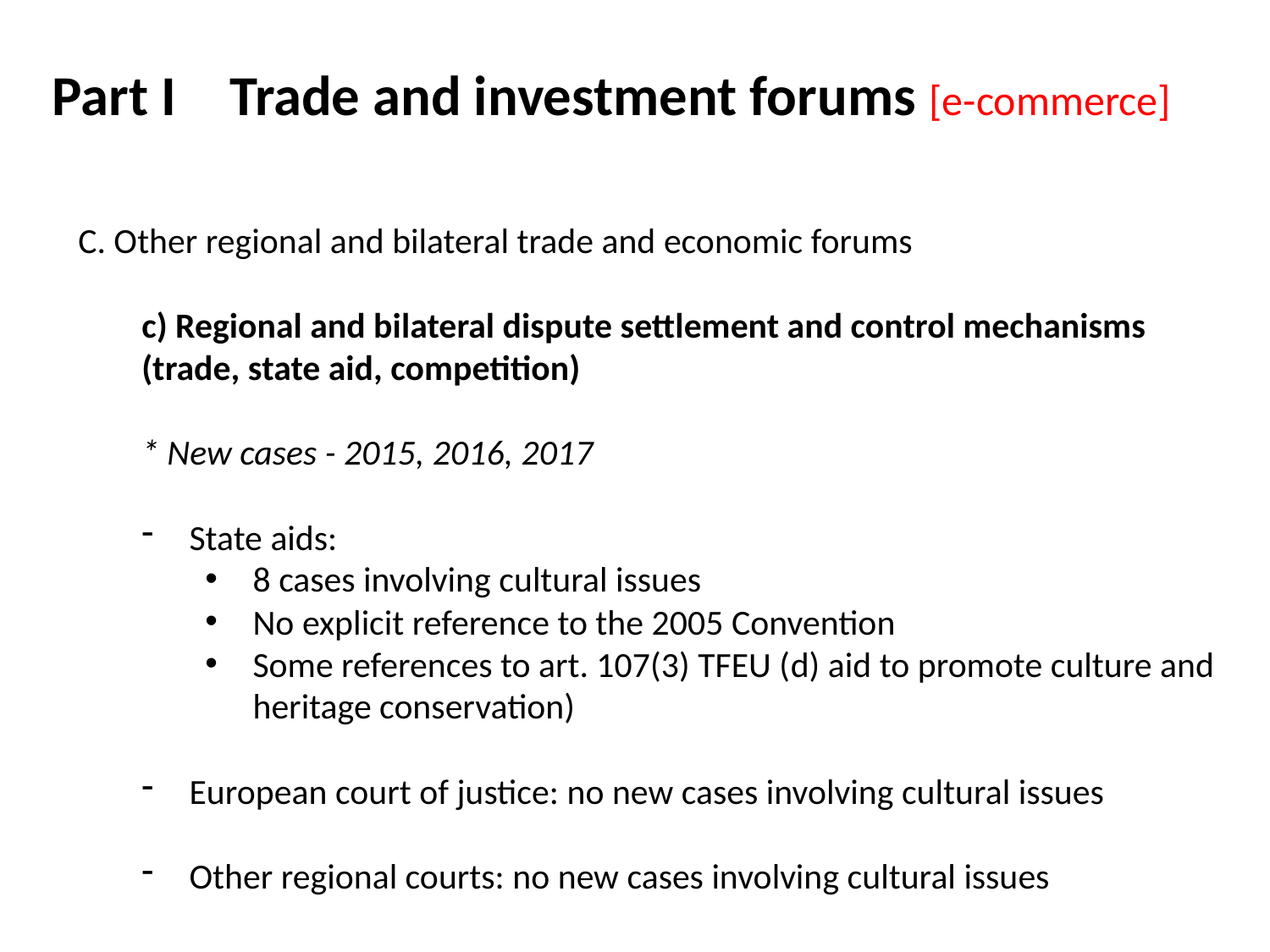

Part I	    Trade and investment forums [e-commerce]

C. Other regional and bilateral trade and economic forums

c) Regional and bilateral dispute settlement and control mechanisms (trade, state aid, competition)

* New cases - 2015, 2016, 2017

State aids:
8 cases involving cultural issues
No explicit reference to the 2005 Convention
Some references to art. 107(3) TFEU (d) aid to promote culture and heritage conservation)

European court of justice: no new cases involving cultural issues

Other regional courts: no new cases involving cultural issues